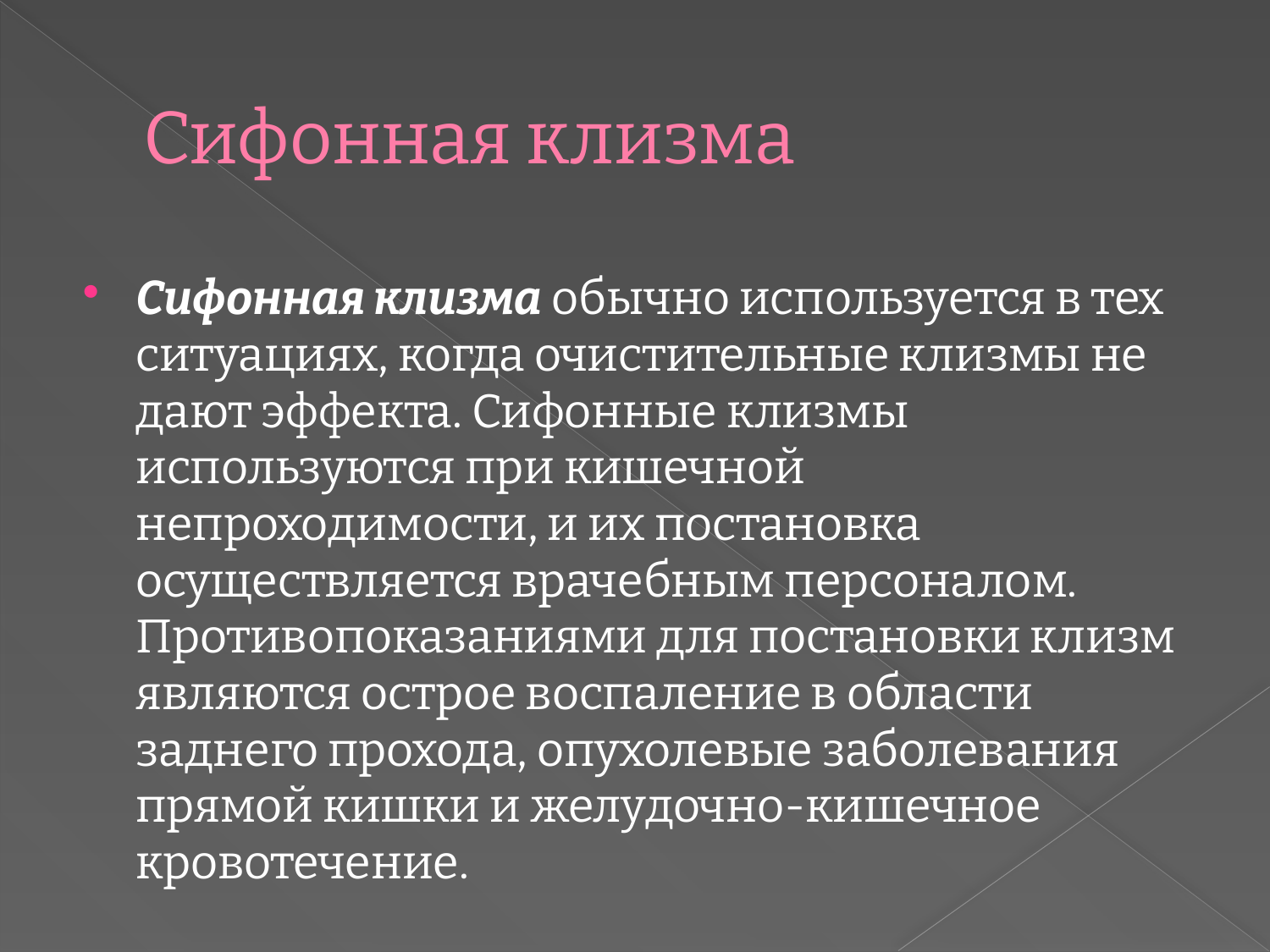

# Сифонная клизма
Сифонная клизма обычно используется в тех ситуациях, когда очистительные клизмы не дают эффекта. Сифонные клизмы используются при кишечной непроходимости, и их постановка осуществляется врачебным персоналом. Противопоказаниями для постановки клизм являются острое воспаление в области заднего прохода, опухолевые заболевания прямой кишки и желудочно-кишечное кровотечение.